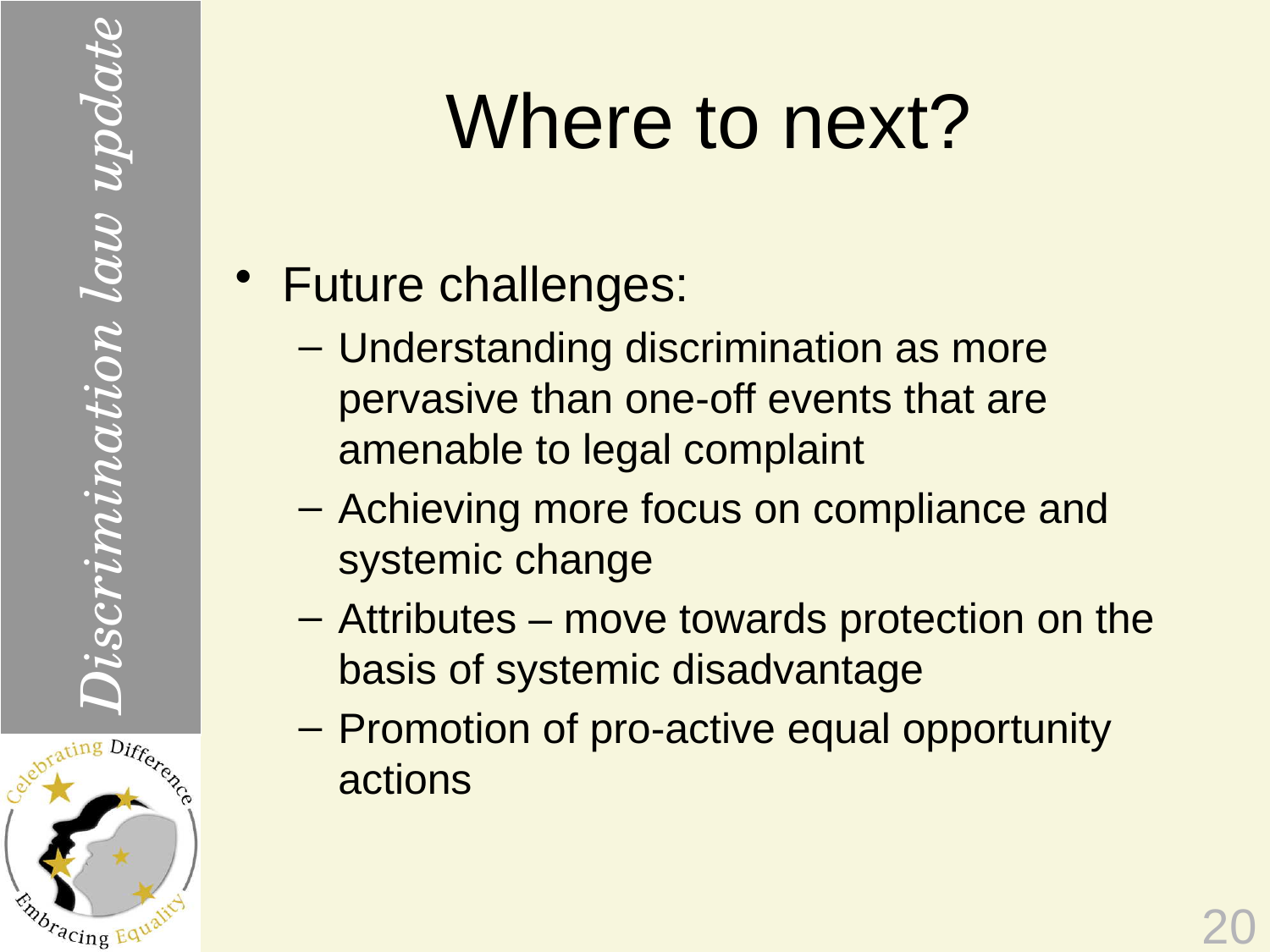

Discrimination law update
# Where to next?
Future challenges:
Understanding discrimination as more pervasive than one-off events that are amenable to legal complaint
Achieving more focus on compliance and systemic change
Attributes – move towards protection on the basis of systemic disadvantage
Promotion of pro-active equal opportunity actions

20